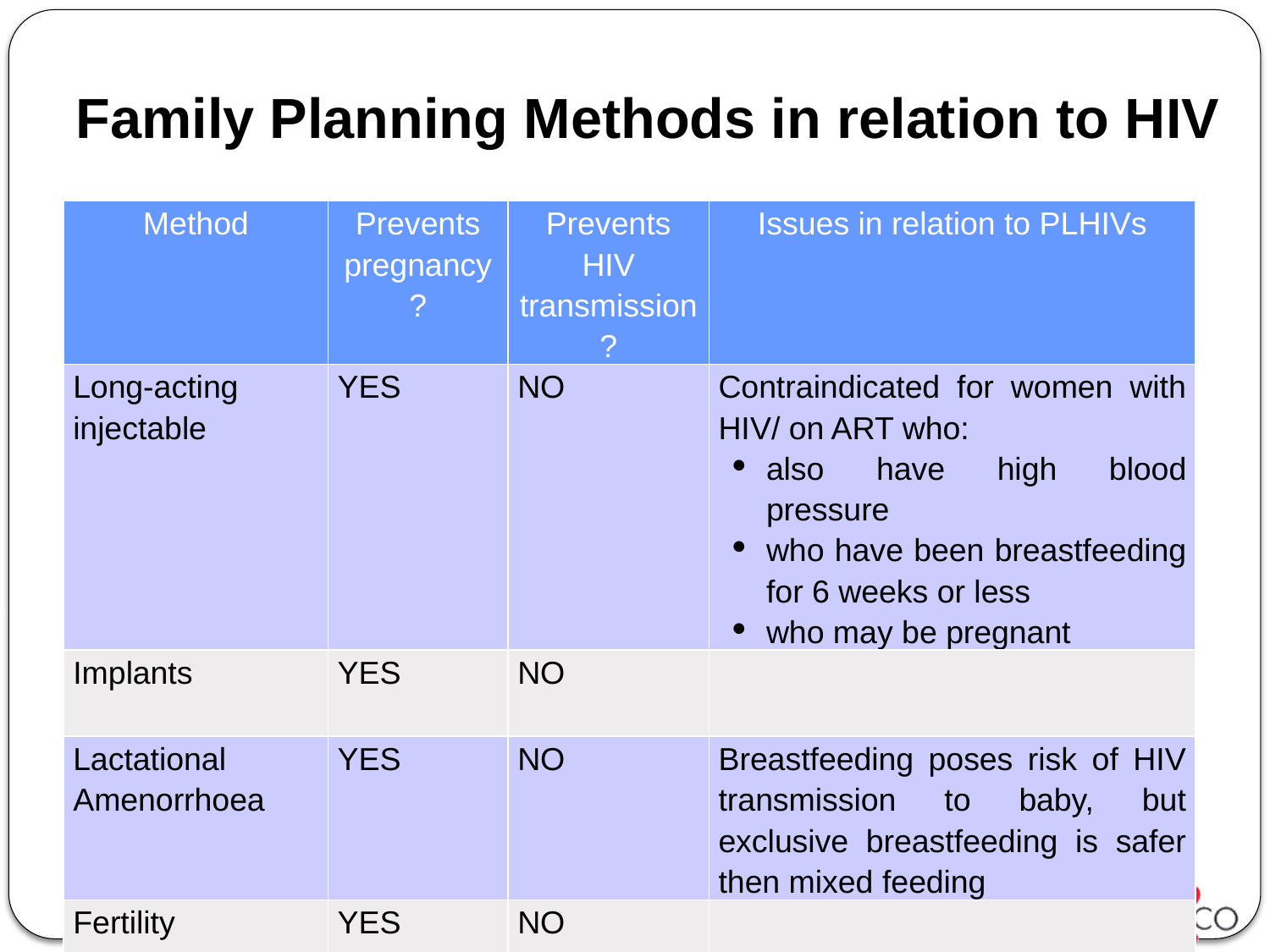

Family Planning Methods in relation to HIV
| Method | Prevents pregnancy? | Prevents HIV transmission? | Issues in relation to PLHIVs |
| --- | --- | --- | --- |
| Long-acting injectable | YES | NO | Contraindicated for women with HIV/ on ART who: also have high blood pressure who have been breastfeeding for 6 weeks or less who may be pregnant |
| Implants | YES | NO |  |
| Lactational Amenorrhoea | YES | NO | Breastfeeding poses risk of HIV transmission to baby, but exclusive breastfeeding is safer then mixed feeding |
| Fertility awareness-based methods | YES | NO |  |